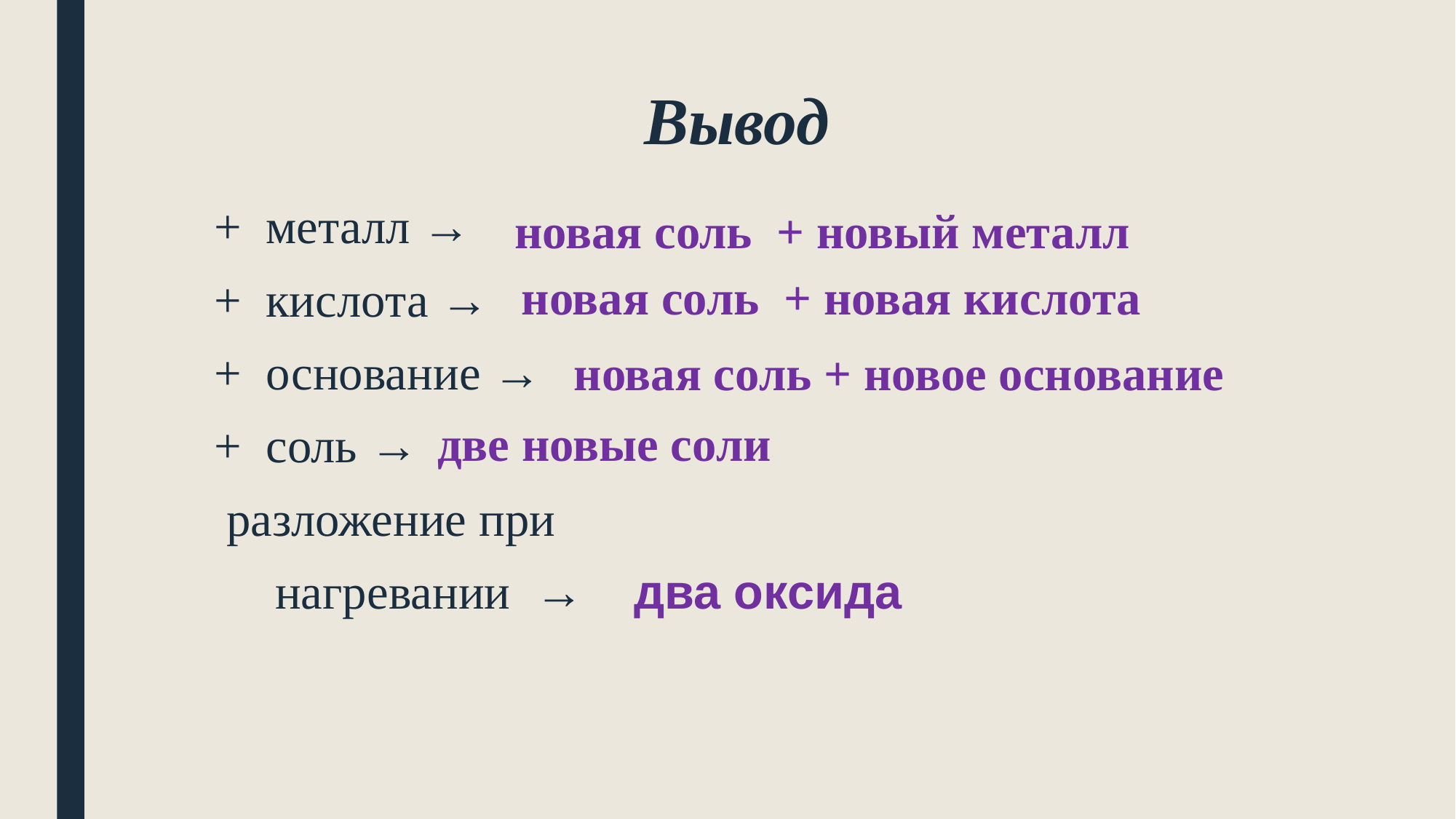

# Вывод
+  металл →
+  кислота →
+  основание →
+  соль →
 разложение при
     нагревании  →
новая соль  + новый металл
новая соль  + новая кислота
новая соль + новое основание
две новые соли
 два оксида